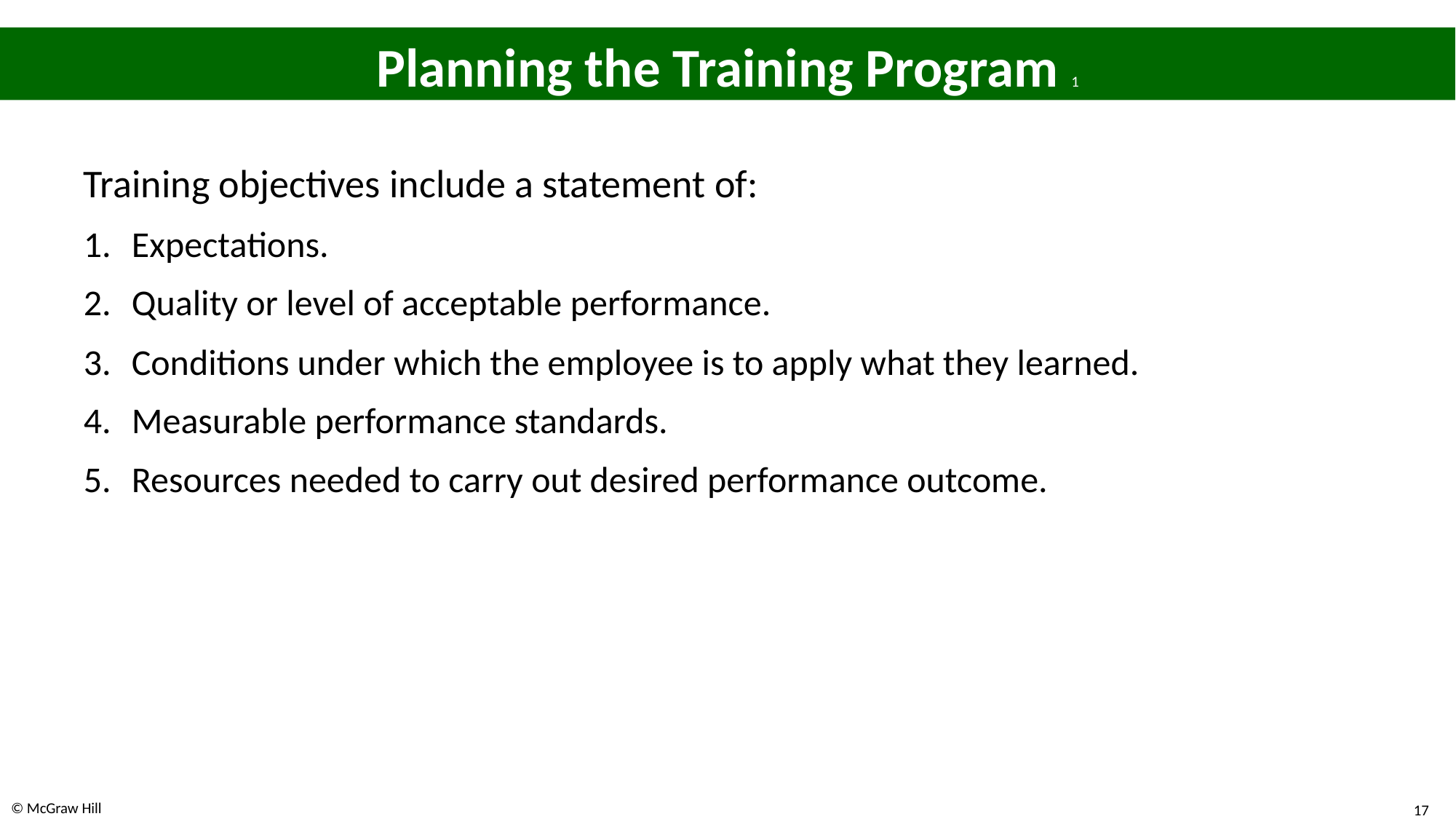

# Planning the Training Program 1
Training objectives include a statement of:
Expectations.
Quality or level of acceptable performance.
Conditions under which the employee is to apply what they learned.
Measurable performance standards.
Resources needed to carry out desired performance outcome.